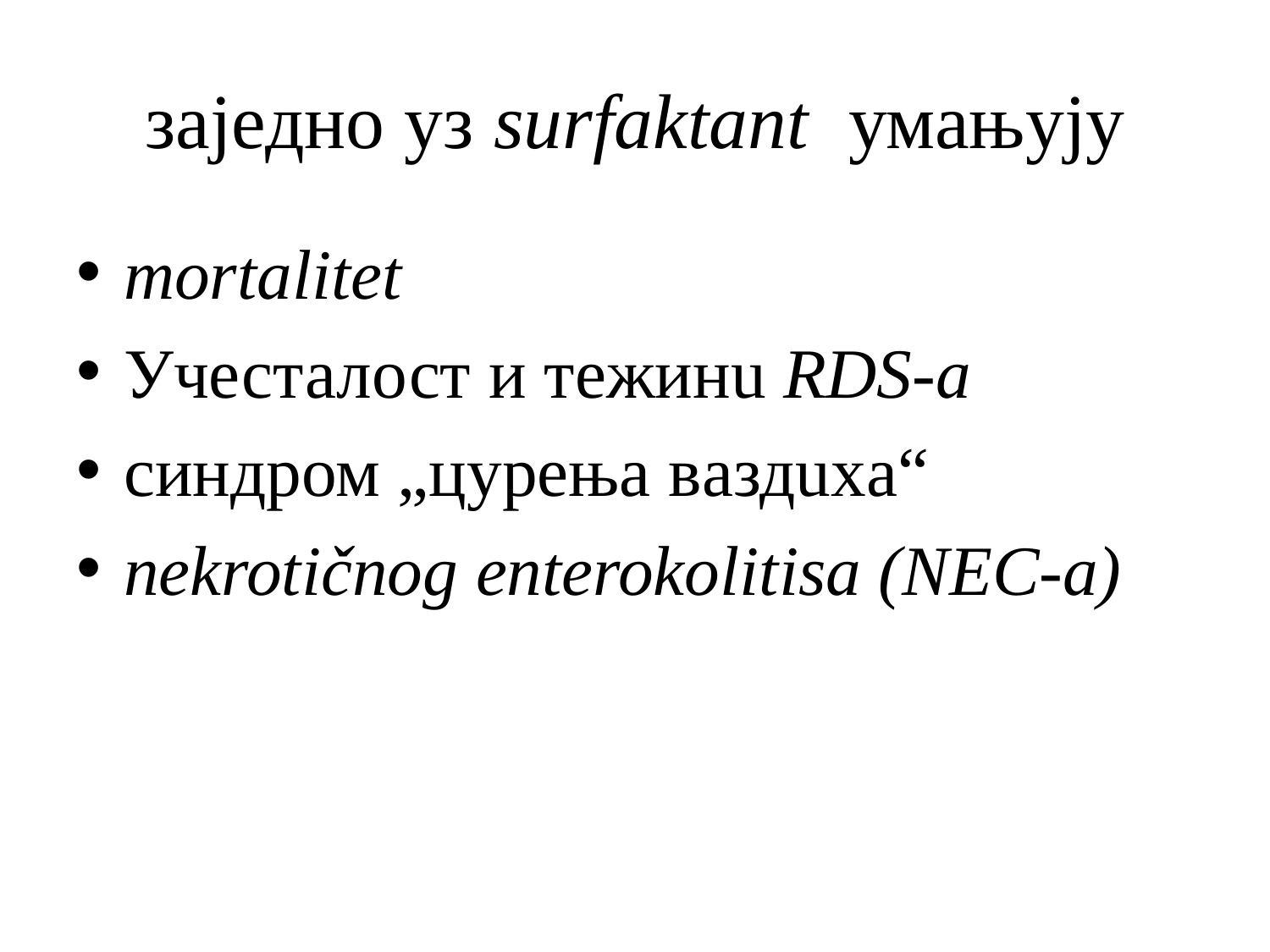

# заједно уз surfaktant  умањују
mortalitet
Учесталост и тeжинu RDS-a
синдром „цурења вaздuхa“
nekrotičnog enterokolitisa (NEC-a)